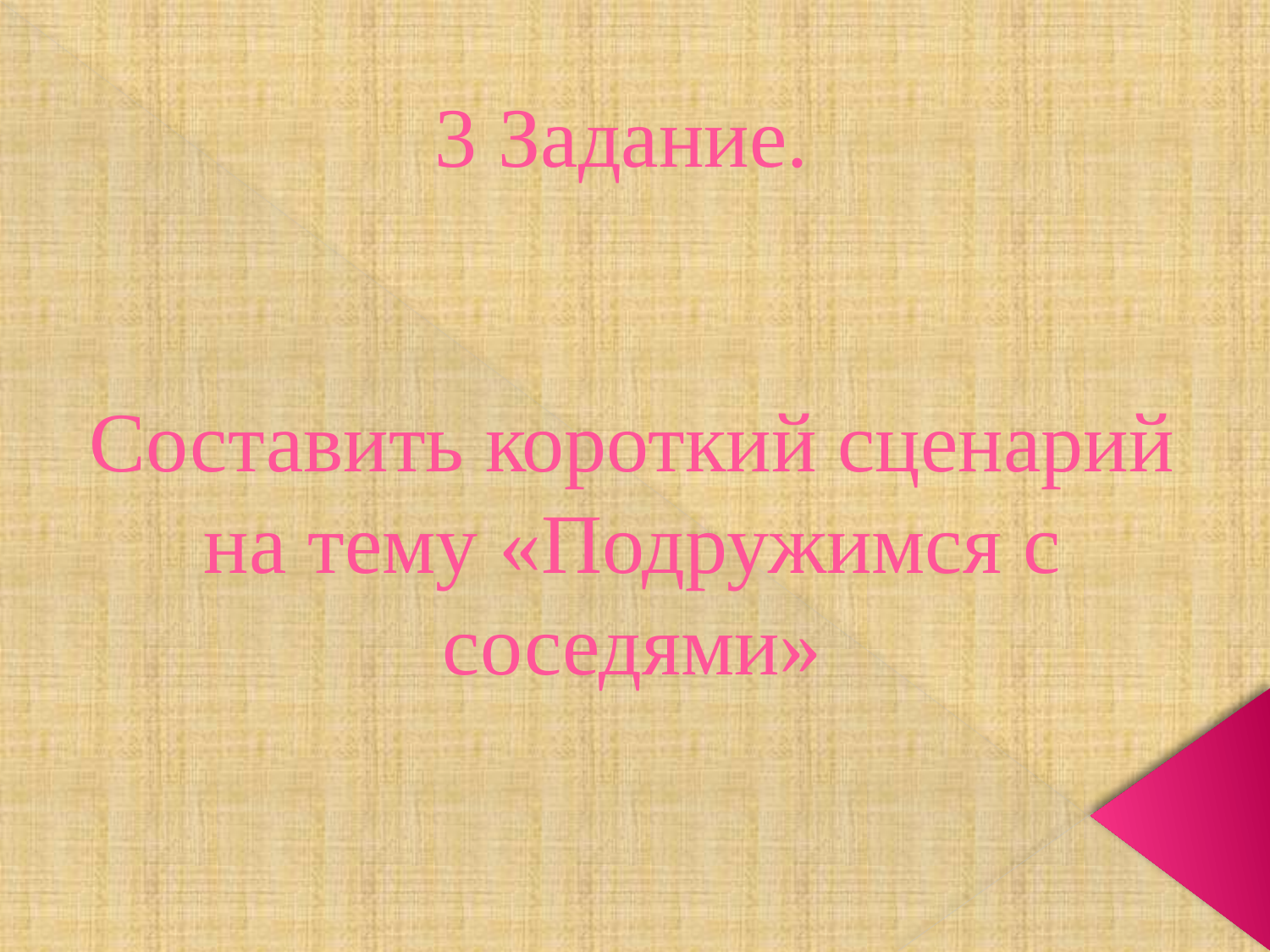

3 Задание.

Составить короткий сценарий на тему «Подружимся с соседями»